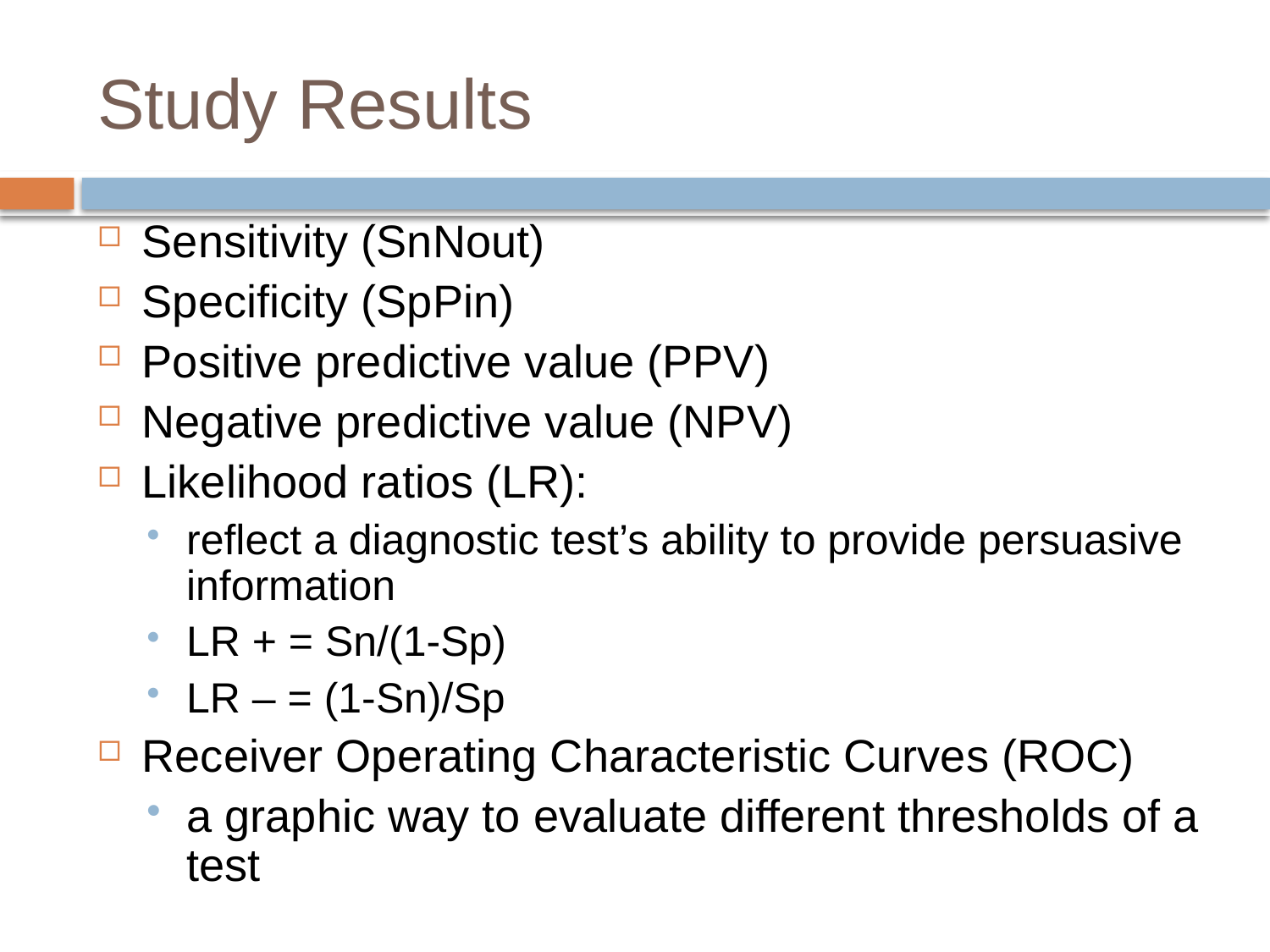

# Study Results
Sensitivity (SnNout)
Specificity (SpPin)
Positive predictive value (PPV)
Negative predictive value (NPV)
Likelihood ratios (LR):
reflect a diagnostic test’s ability to provide persuasive information
LR + = Sn/(1-Sp)
LR – = (1-Sn)/Sp
Receiver Operating Characteristic Curves (ROC)
a graphic way to evaluate different thresholds of a test